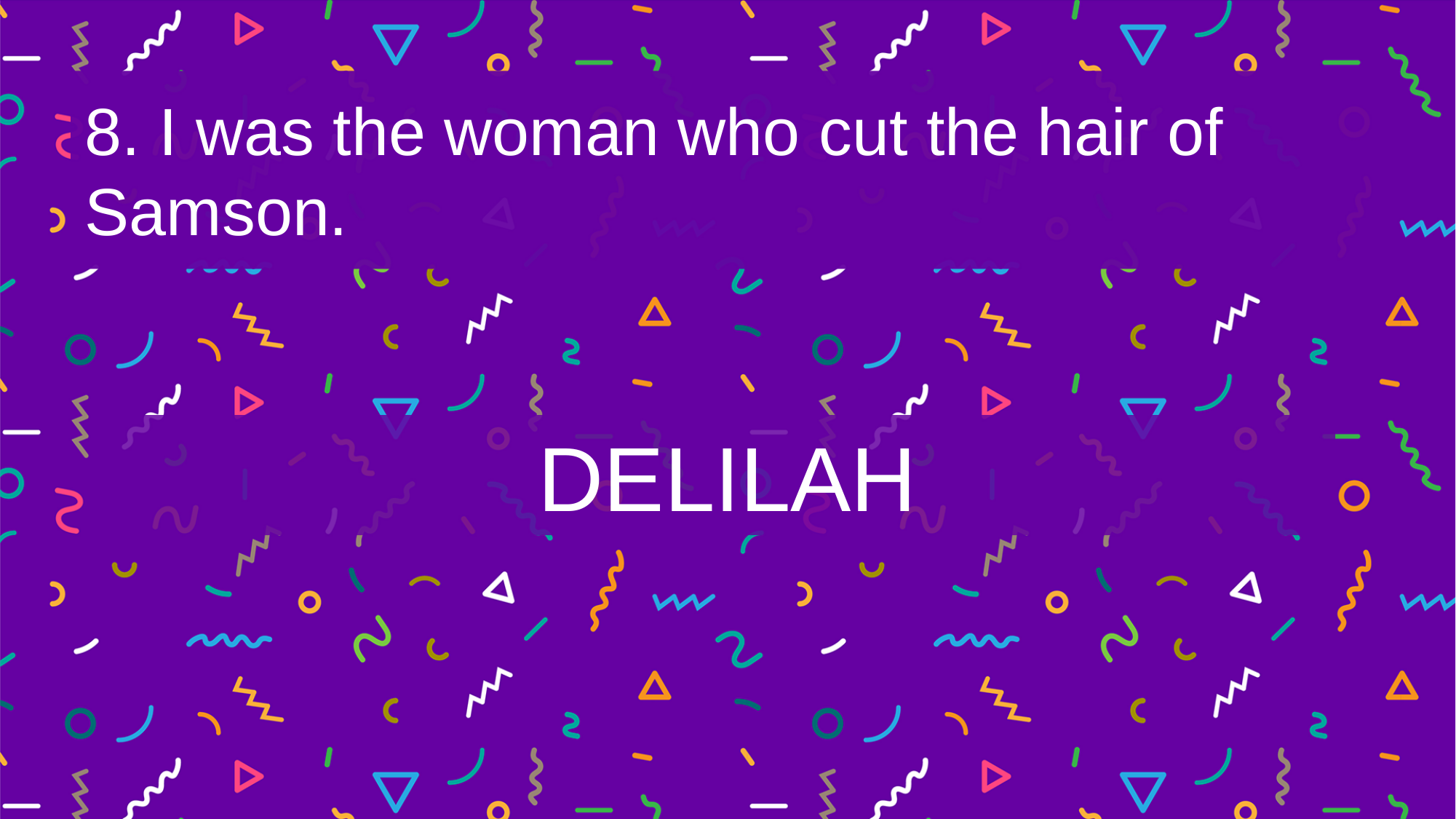

8. I was the woman who cut the hair of 	Samson.
DELILAH